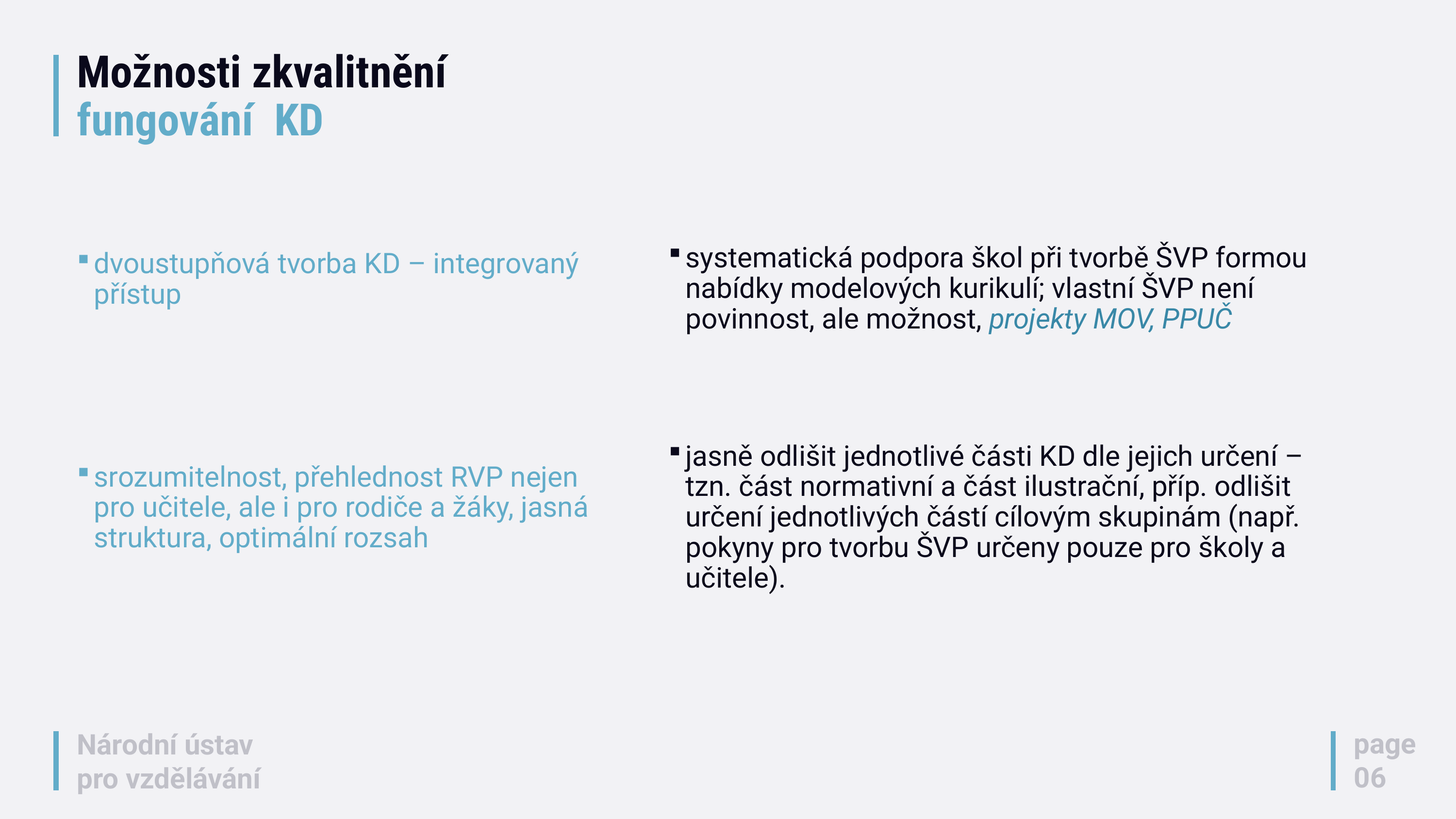

# Možnosti zkvalitnění fungování  KD
systematická podpora škol při tvorbě ŠVP formou nabídky modelových kurikulí; vlastní ŠVP není povinnost, ale možnost, projekty MOV, PPUČ

jasně odlišit jednotlivé části KD dle jejich určení – tzn. část normativní a část ilustrační, příp. odlišit určení jednotlivých částí cílovým skupinám (např. pokyny pro tvorbu ŠVP určeny pouze pro školy a učitele).

dvoustupňová tvorba KD – integrovaný přístup

srozumitelnost, přehlednost RVP nejen pro učitele, ale i pro rodiče a žáky, jasná struktura, optimální rozsah

page
06